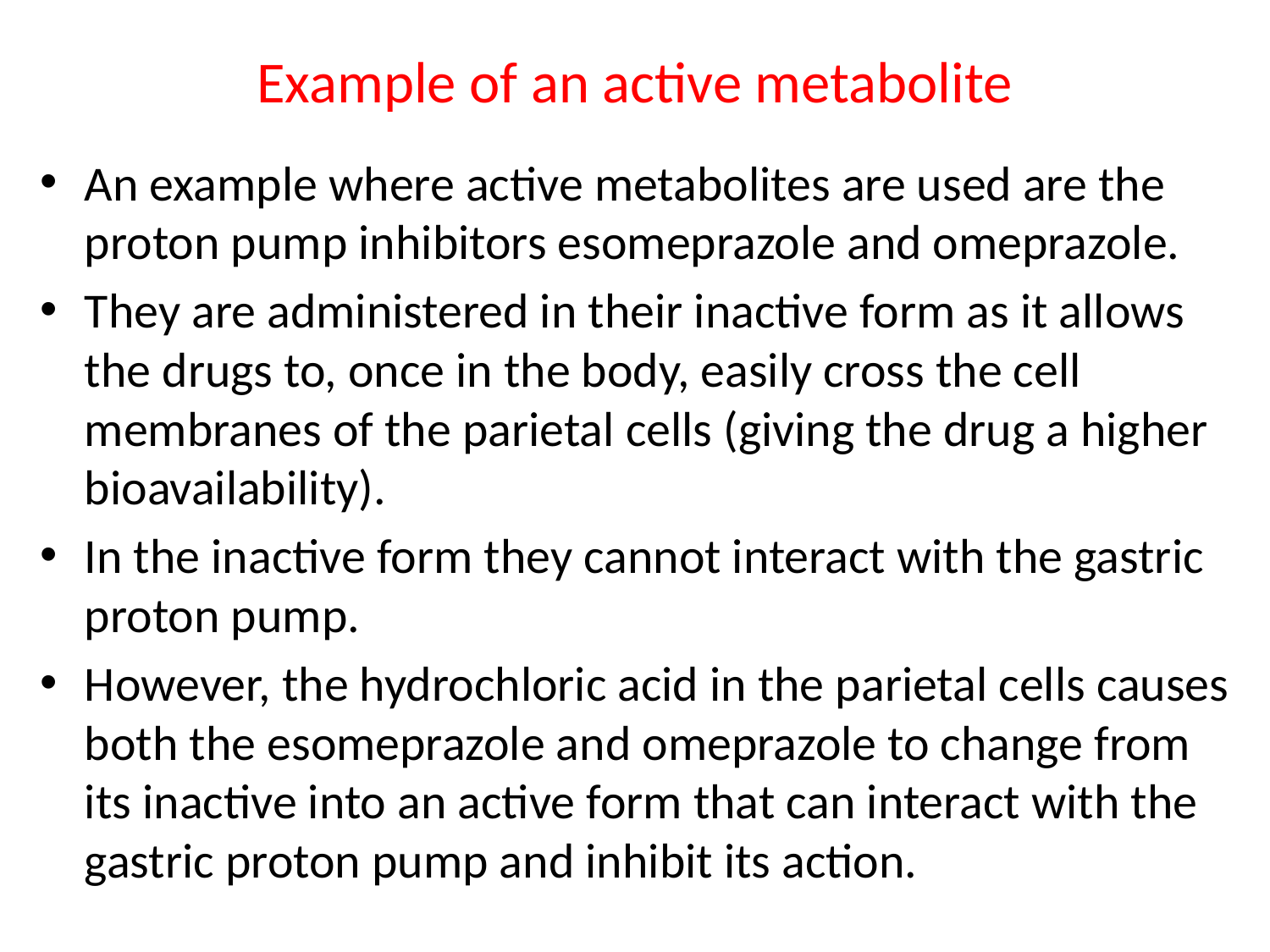

# Example of an active metabolite
An example where active metabolites are used are the proton pump inhibitors esomeprazole and omeprazole.
They are administered in their inactive form as it allows the drugs to, once in the body, easily cross the cell membranes of the parietal cells (giving the drug a higher bioavailability).
In the inactive form they cannot interact with the gastric proton pump.
However, the hydrochloric acid in the parietal cells causes both the esomeprazole and omeprazole to change from its inactive into an active form that can interact with the gastric proton pump and inhibit its action.